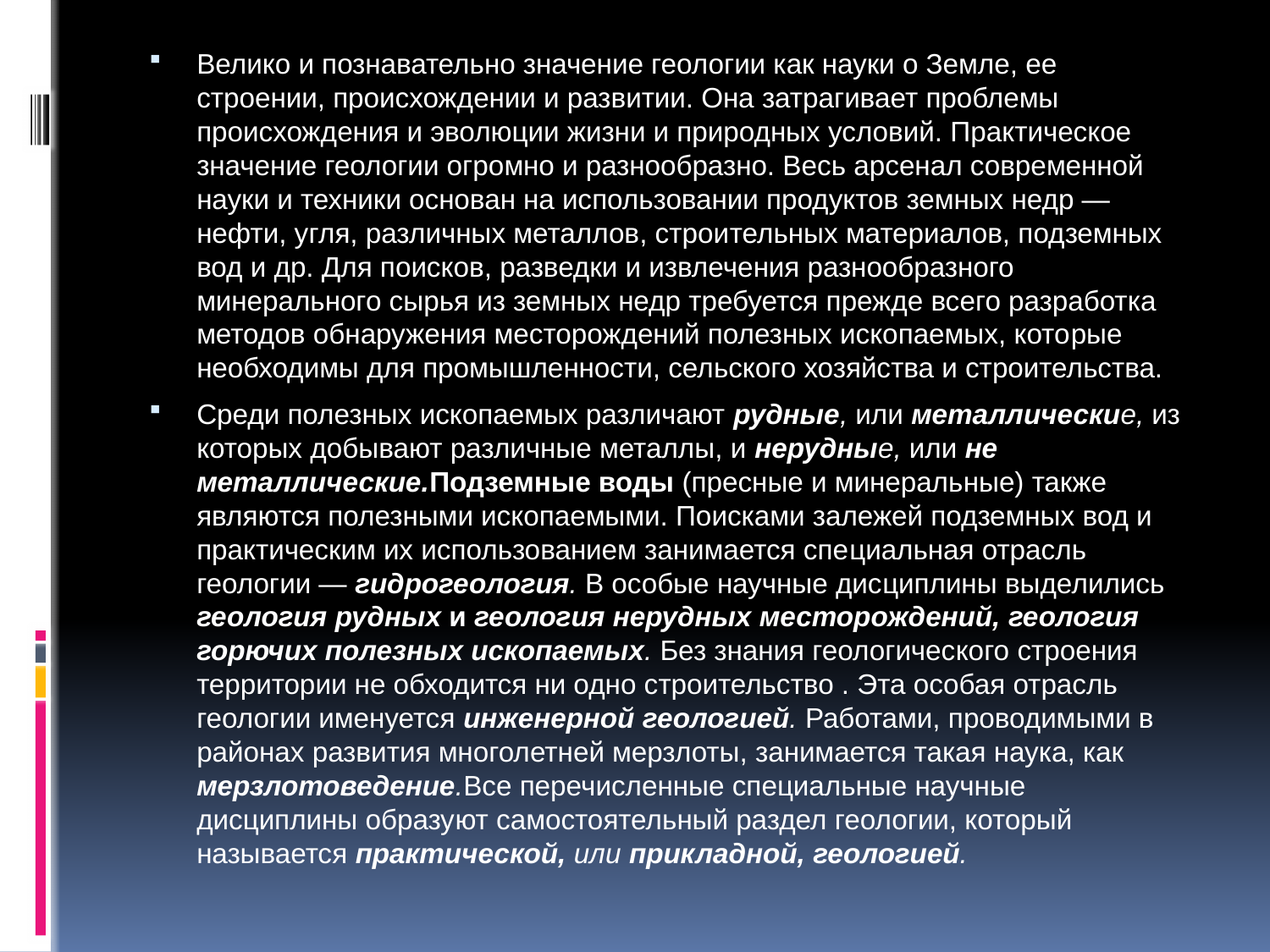

Велико и познавательно значение геологии как науки о Земле, ее строении, происхождении и развитии. Она затрагивает проблемы происхождения и эволюции жизни и природных условий. Практическое значение геологии огромно и разнообразно. Весь арсенал современной науки и техники основан на использовании продуктов земных недр — нефти, угля, различных металлов, строи­тельных материалов, подземных вод и др. Для поисков, разведки и извлечения разнообразного минерального сырья из земных недр требуется прежде всего разработка методов об­наружения месторождений полезных ископаемых, кото­рые необходимы для промышленности, сельского хозяйства и строительства.
Среди полезных ископаемых различают рудные, или металличес­кие, из которых добывают различные металлы, и нерудные, или не­металлические.Подземные воды (пресные и минераль­ные) также являются полезными ископаемыми. Поисками залежей подземных вод и практическим их использованием занимается спе­циальная отрасль геологии — гидрогеология. В особые научные дис­циплины выделились геология рудных и геология нерудных месторож­дений, геология горючих полезных ископаемых. Без знания геологичес­кого строения территории не обходится ни одно строительство . Эта особая отрасль геологии именуется инженерной геологией. Работами, проводимыми в районах разви­тия многолетней мерзлоты, занимается такая наука, как мерзлото­ведение.Все перечисленные специальные научные дисциплины образу­ют самостоятельный раздел геологии, который называется практи­ческой, или прикладной, геологией.